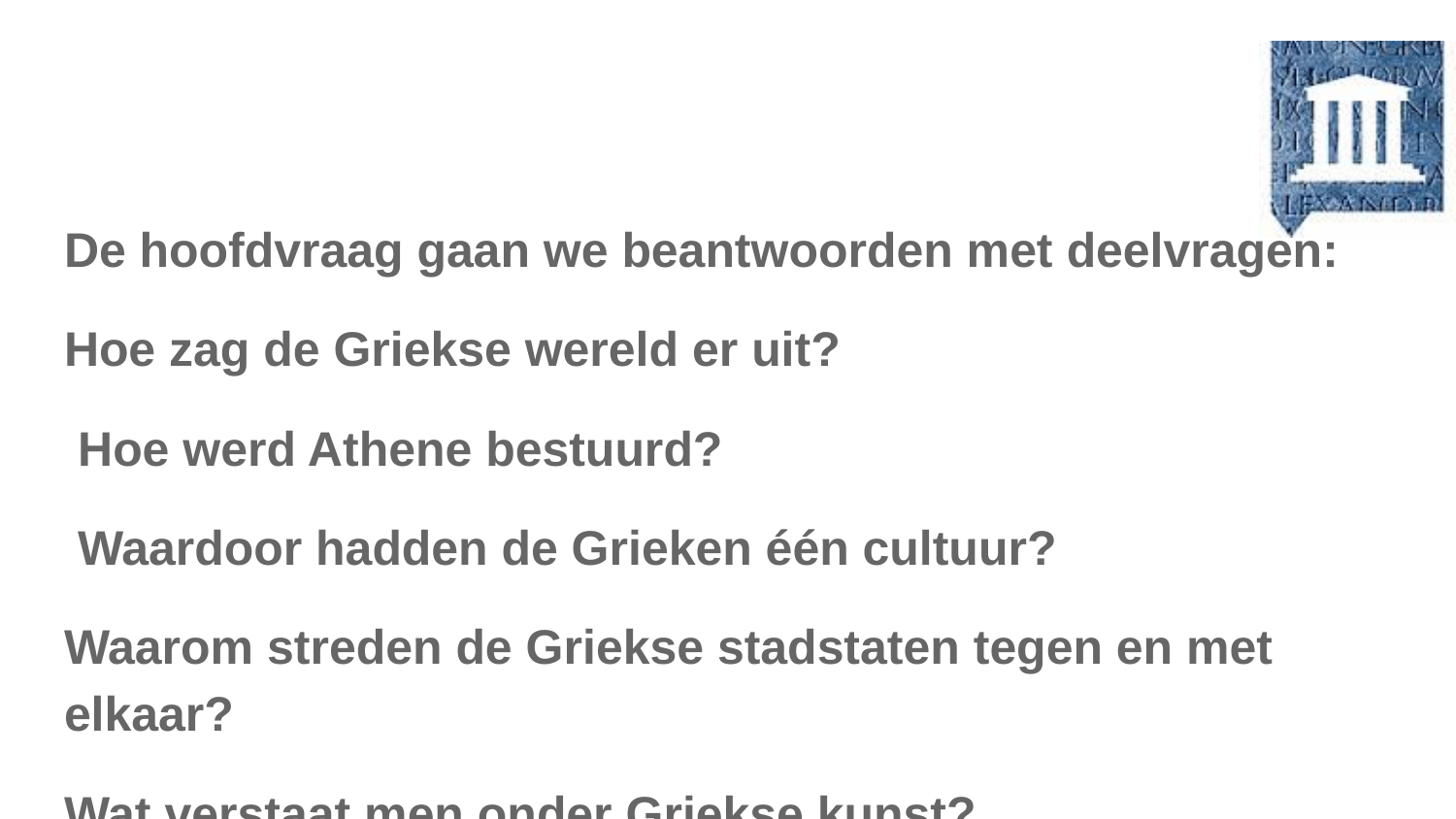

De hoofdvraag gaan we beantwoorden met deelvragen:
Hoe zag de Griekse wereld er uit?
 Hoe werd Athene bestuurd?
 Waardoor hadden de Grieken één cultuur?
Waarom streden de Griekse stadstaten tegen en met elkaar?
Wat verstaat men onder Griekse kunst?